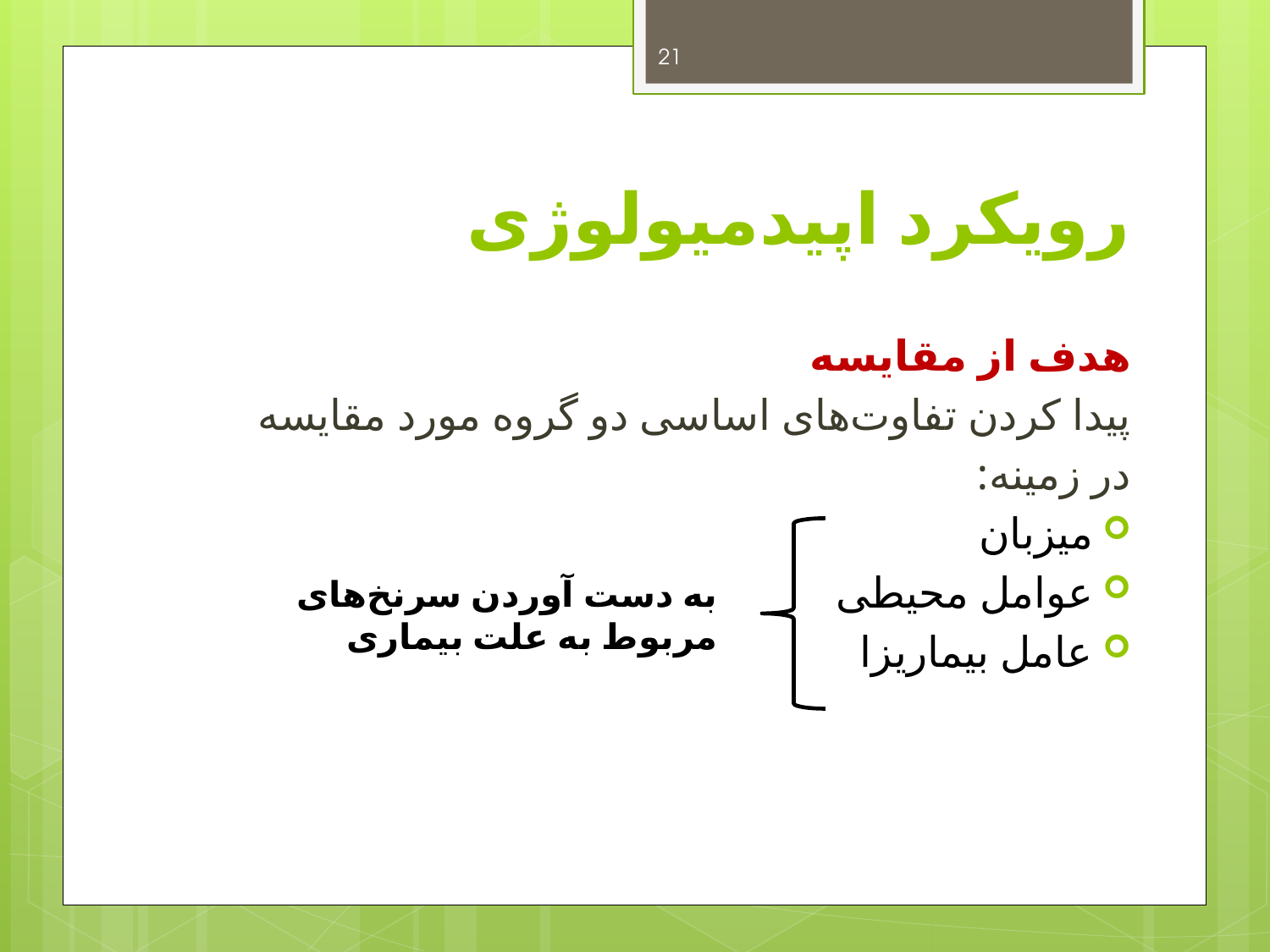

21
# رویکرد اپیدمیولوژی
هدف از مقایسه
پیدا کردن تفاوت‌های اساسی دو گروه مورد مقایسه
در زمینه:
میزبان
عوامل محیطی
عامل بیماریزا

به دست آوردن سرنخ‌های مربوط به علت بیماری